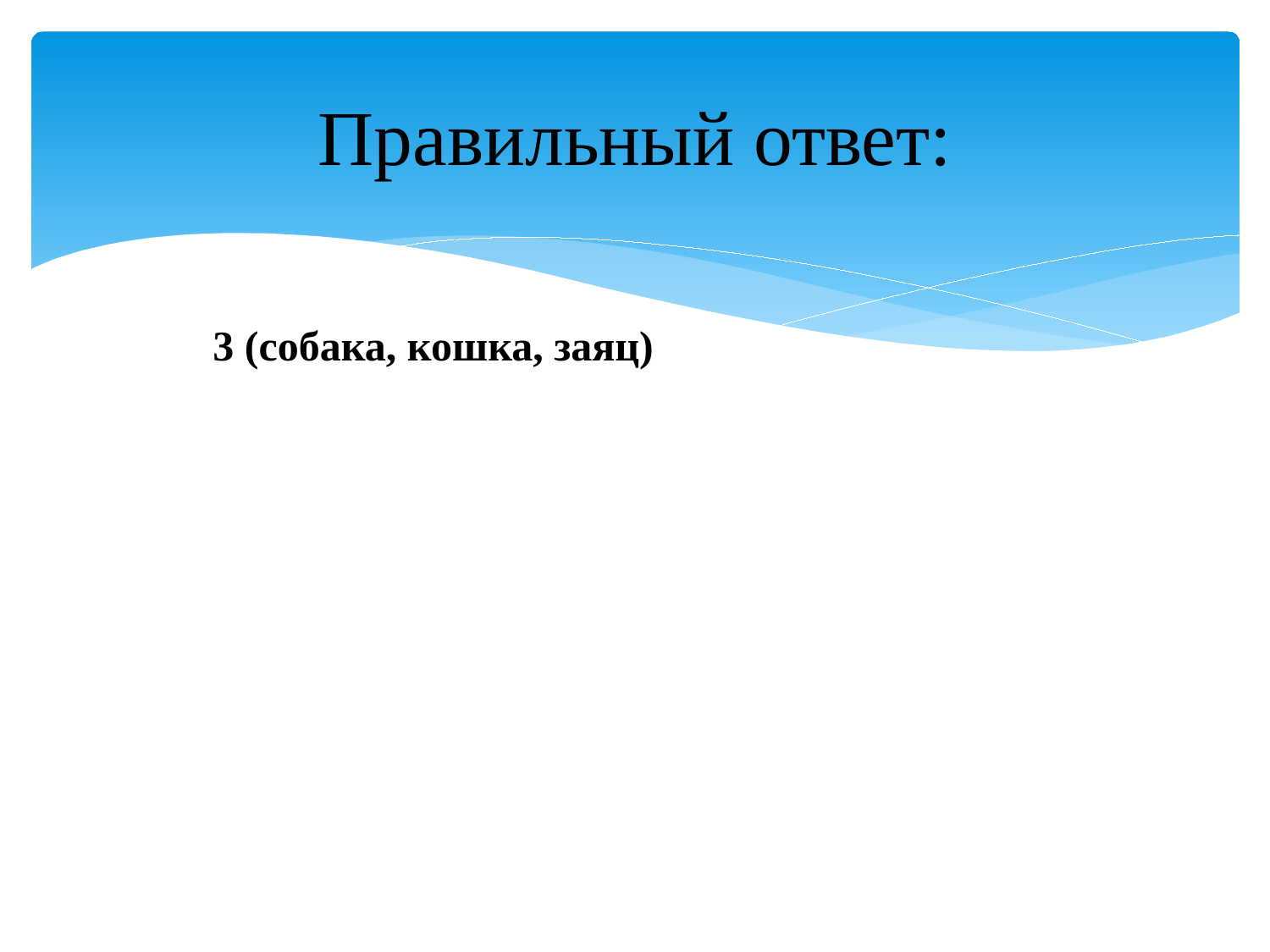

# Правильный ответ:
3 (собака, кошка, заяц)